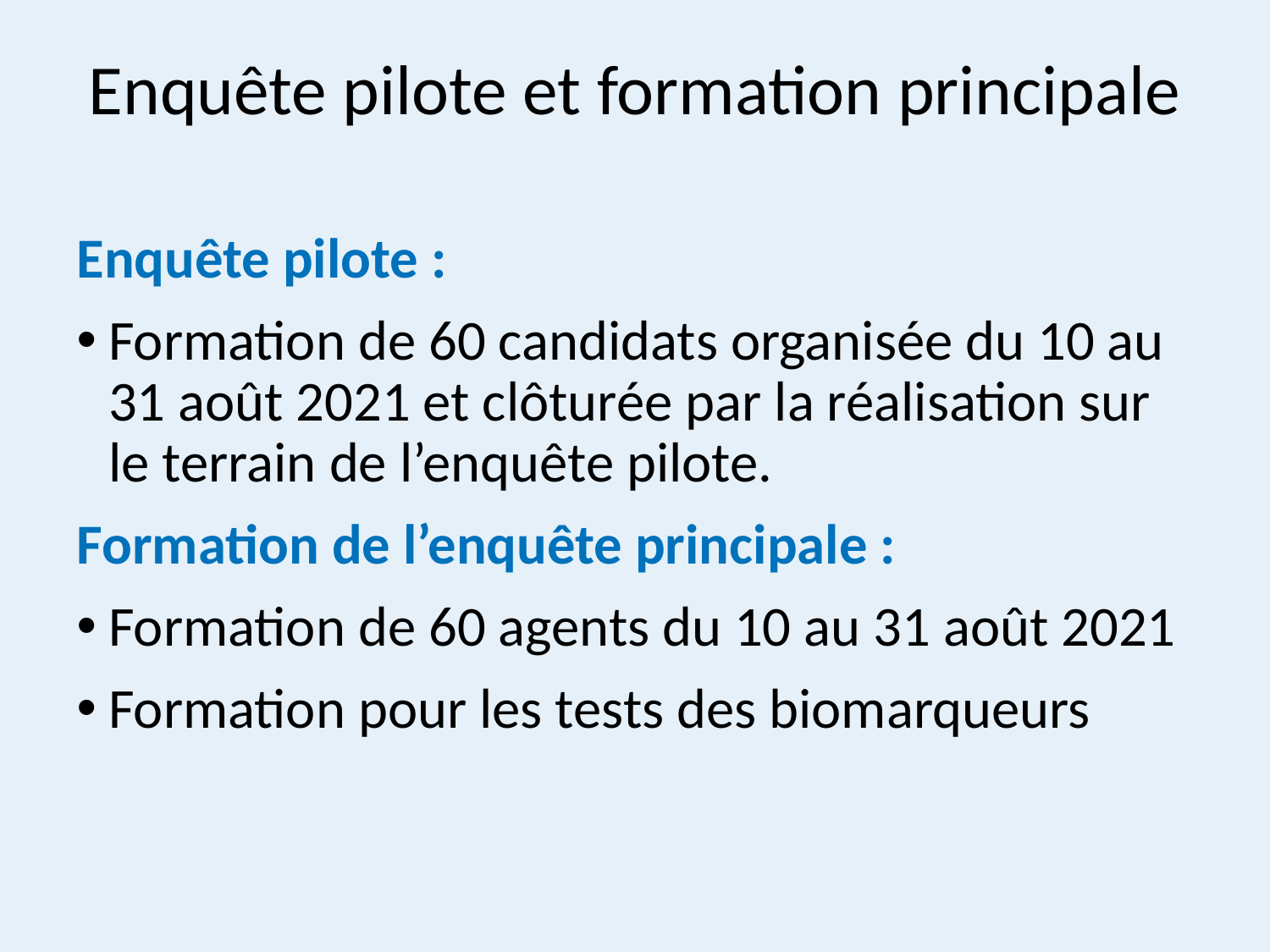

# Enquête pilote et formation principale
Enquête pilote :
Formation de 60 candidats organisée du 10 au 31 août 2021 et clôturée par la réalisation sur le terrain de l’enquête pilote.
Formation de l’enquête principale :
Formation de 60 agents du 10 au 31 août 2021
Formation pour les tests des biomarqueurs